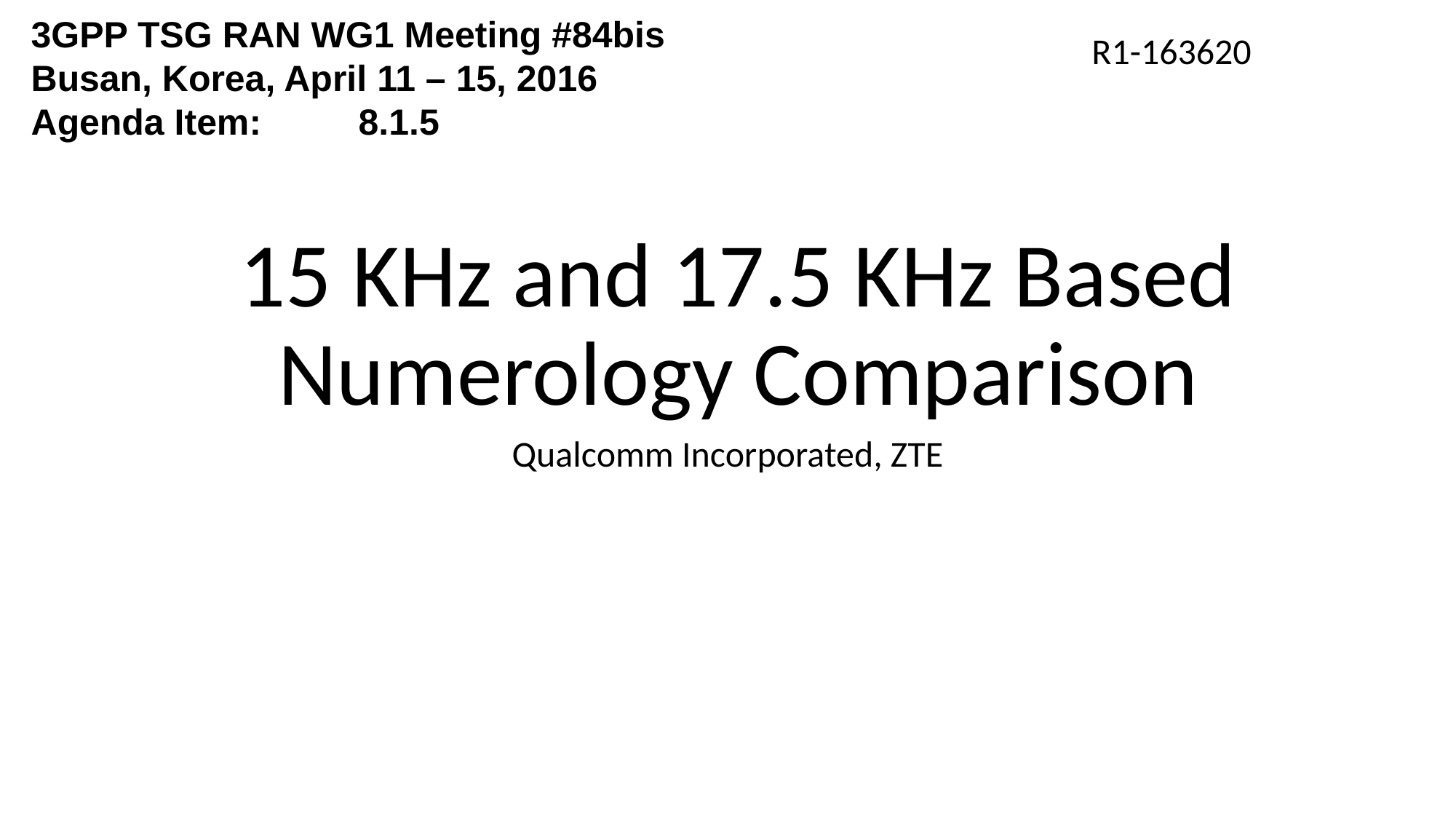

3GPP TSG RAN WG1 Meeting #84bis
Busan, Korea, April 11 – 15, 2016
Agenda Item:	8.1.5
R1-163620
# 15 KHz and 17.5 KHz Based Numerology Comparison
Qualcomm Incorporated, ZTE